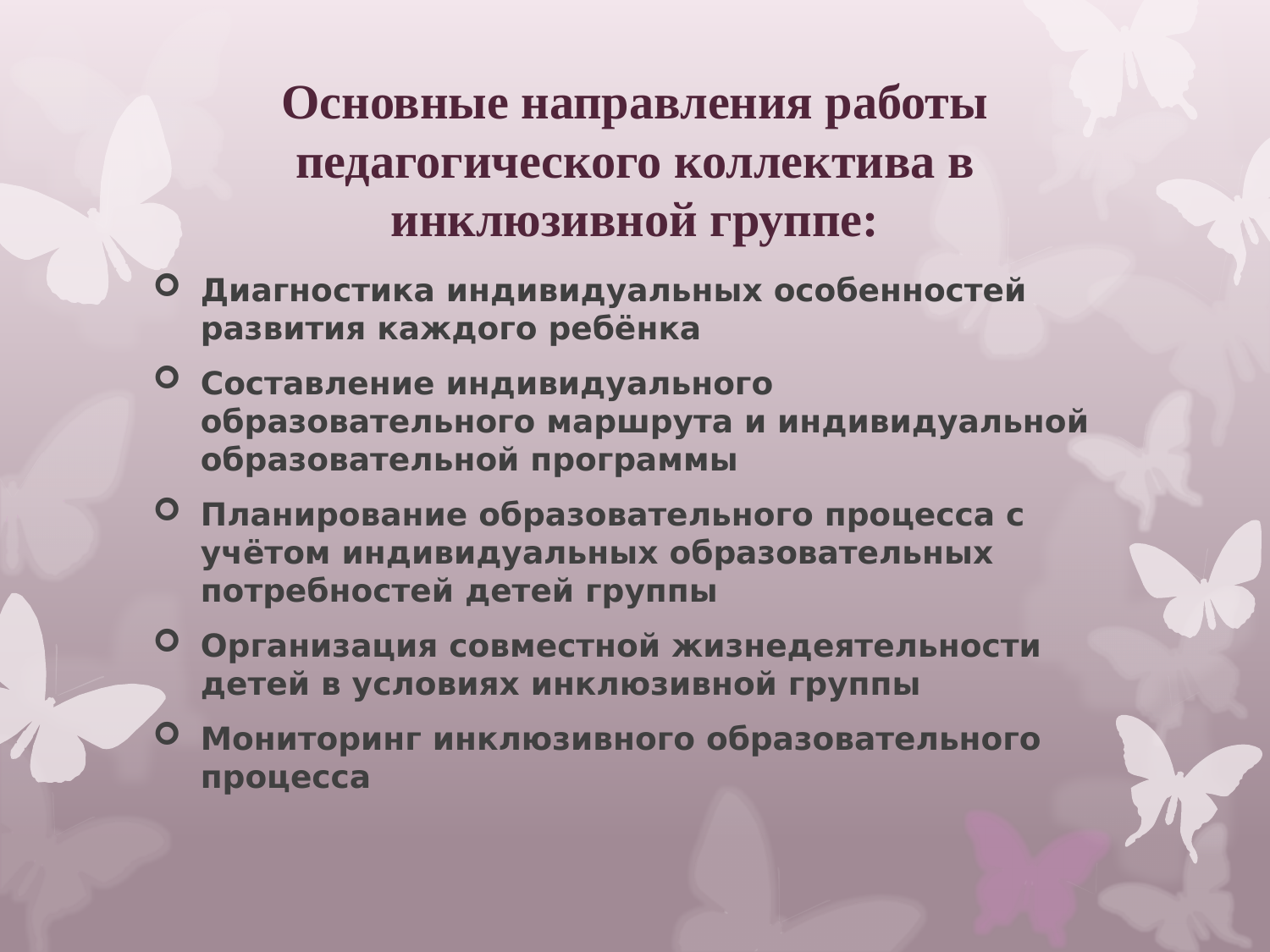

# Основные направления работы педагогического коллектива в инклюзивной группе:
Диагностика индивидуальных особенностей развития каждого ребёнка
Составление индивидуального образовательного маршрута и индивидуальной образовательной программы
Планирование образовательного процесса с учётом индивидуальных образовательных потребностей детей группы
Организация совместной жизнедеятельности детей в условиях инклюзивной группы
Мониторинг инклюзивного образовательного процесса